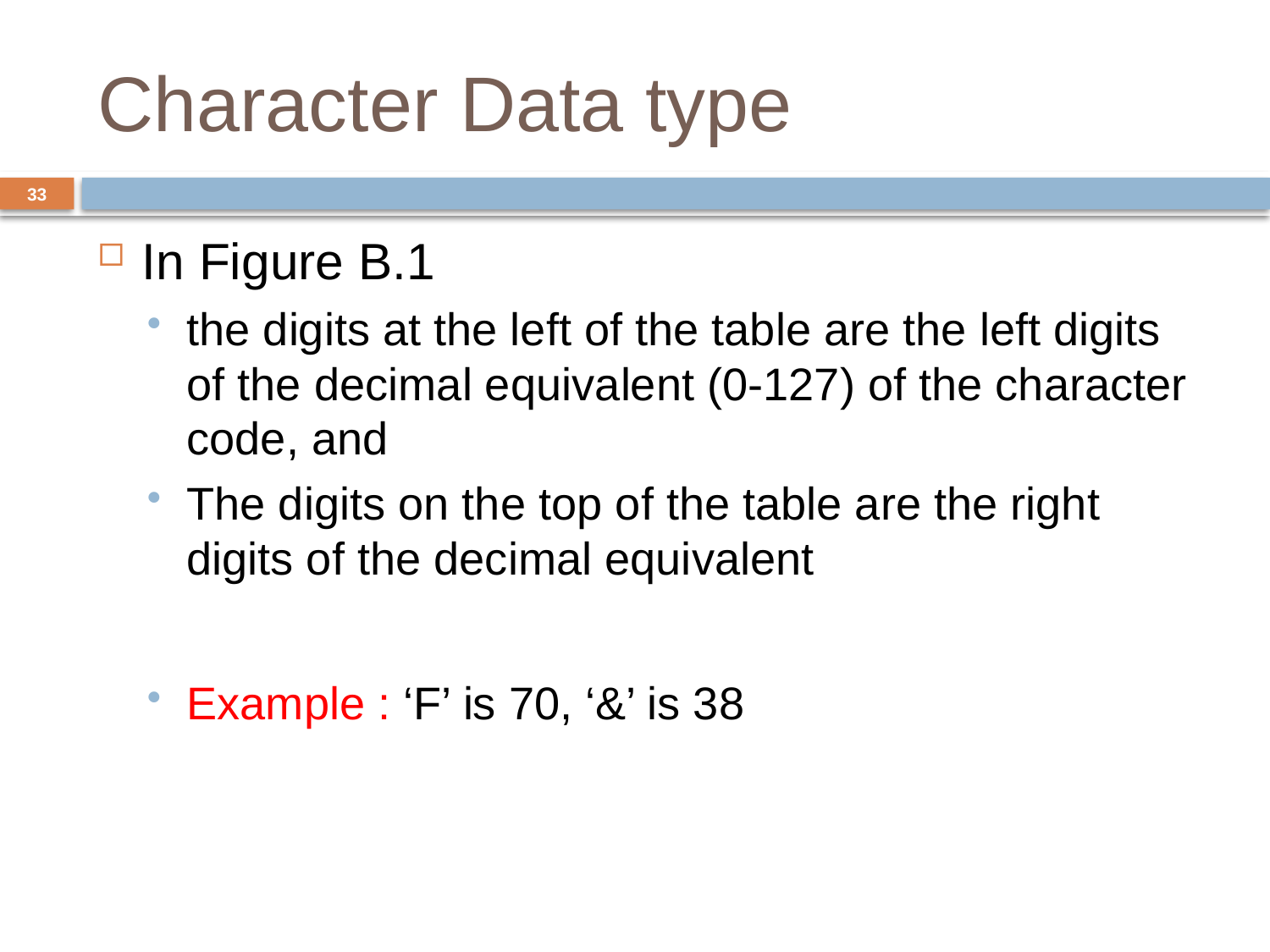

# Character Data type
33
In Figure B.1
the digits at the left of the table are the left digits of the decimal equivalent (0-127) of the character code, and
The digits on the top of the table are the right digits of the decimal equivalent

Example : ‘F’ is 70, ‘&’ is 38